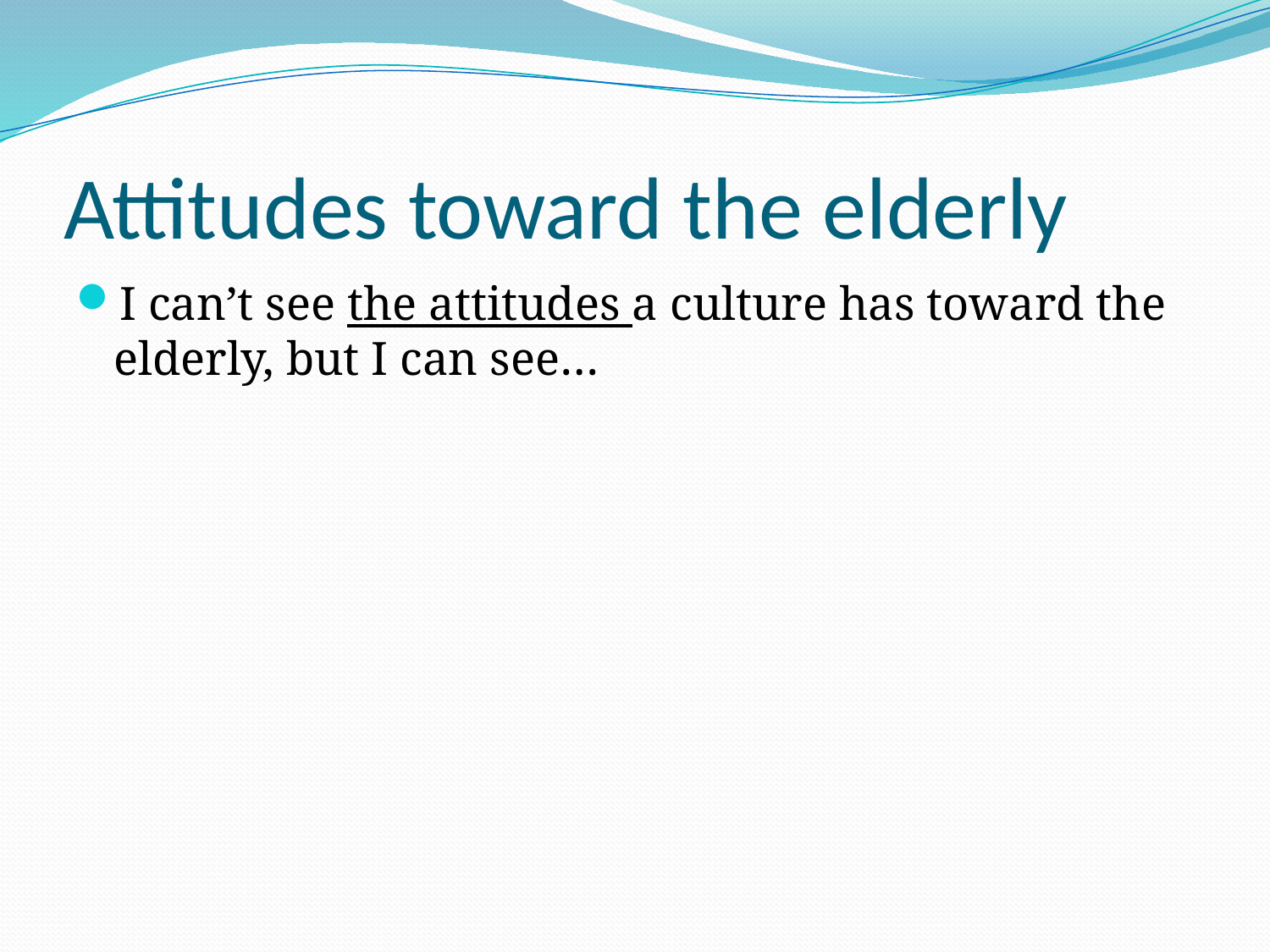

# Attitudes toward the elderly
I can’t see the attitudes a culture has toward the elderly, but I can see…